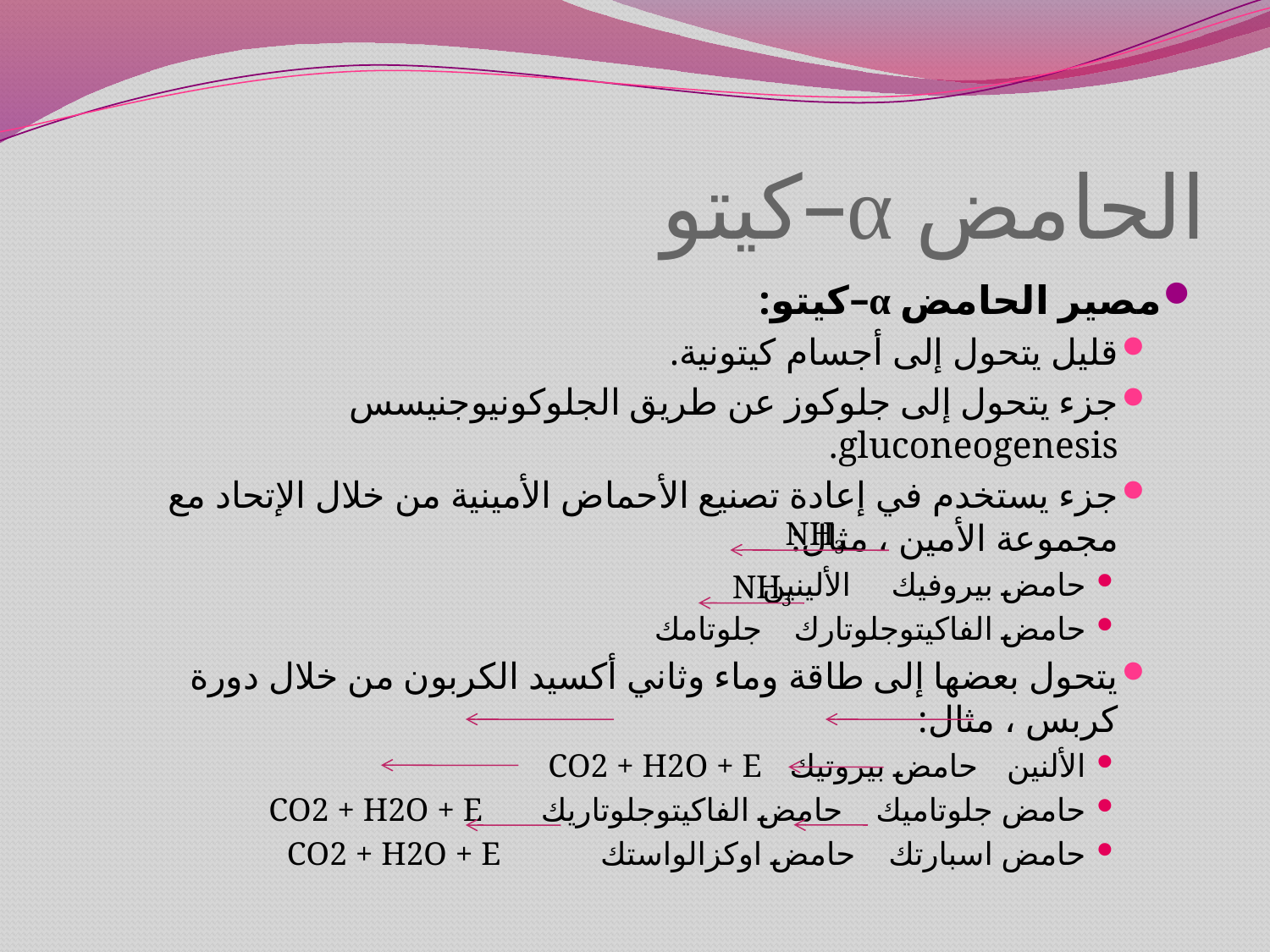

# الحامض α–كيتو
مصير الحامض α–كيتو:
قليل يتحول إلى أجسام كيتونية.
جزء يتحول إلى جلوكوز عن طريق الجلوكونيوجنيسس gluconeogenesis.
جزء يستخدم في إعادة تصنيع الأحماض الأمينية من خلال الإتحاد مع مجموعة الأمين ، مثال:
حامض بيروفيك		الألينين
حامض الفاكيتوجلوتارك		جلوتامك
يتحول بعضها إلى طاقة وماء وثاني أكسيد الكربون من خلال دورة كربس ، مثال:
الألنين		حامض بيروتيك		CO2 + H2O + E
حامض جلوتاميك	    حامض الفاكيتوجلوتاريك	       CO2 + H2O + E
حامض اسبارتك	    حامض اوكزالواستك	            CO2 + H2O + E
NH3
NH3